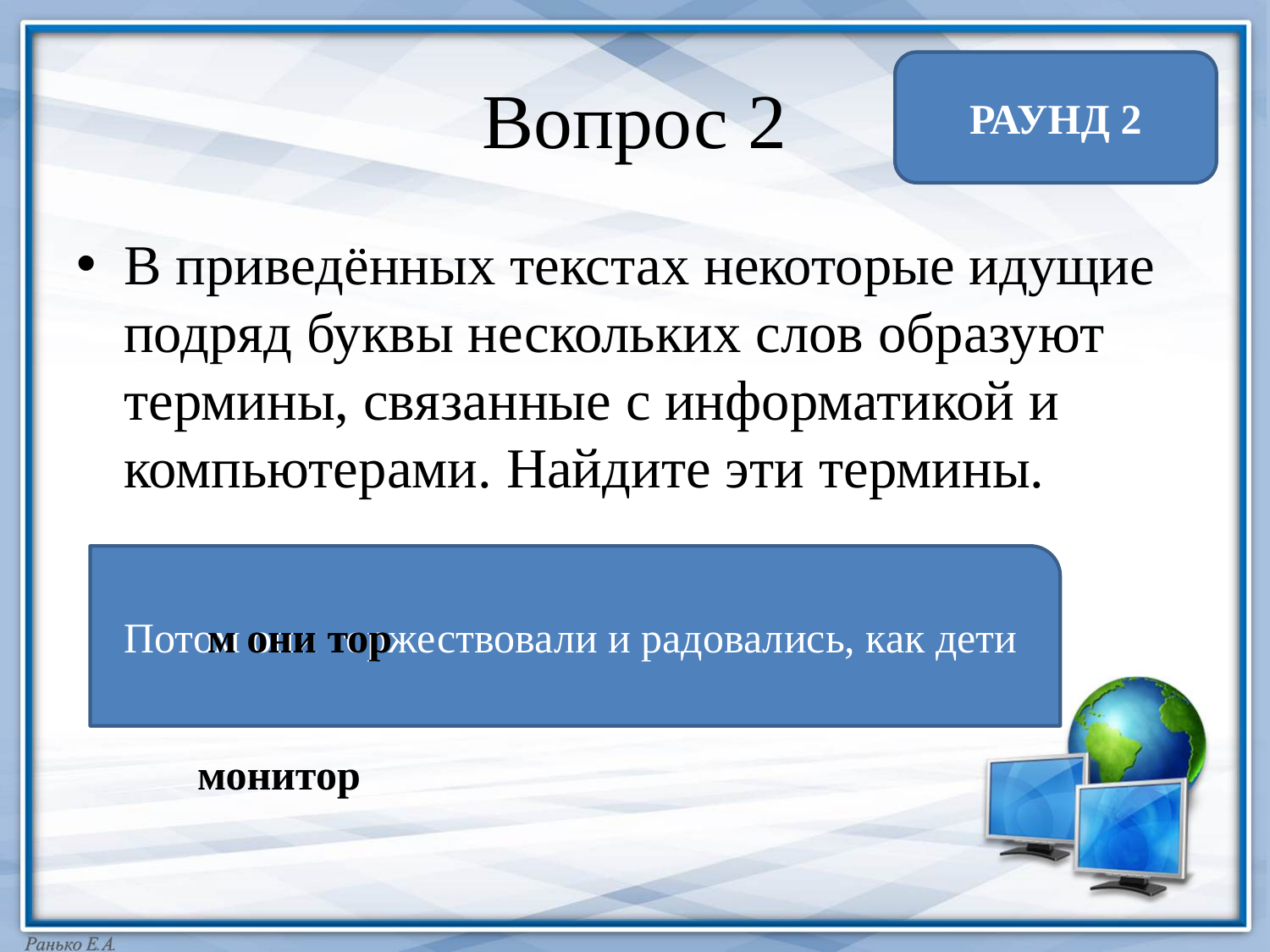

# Вопрос 2
РАУНД 2
В приведённых текстах некоторые идущие подряд буквы нескольких слов образуют термины, связанные с информатикой и компьютерами. Найдите эти термины.

Потом они торжествовали и радовались, как дети
м они тор
монитор